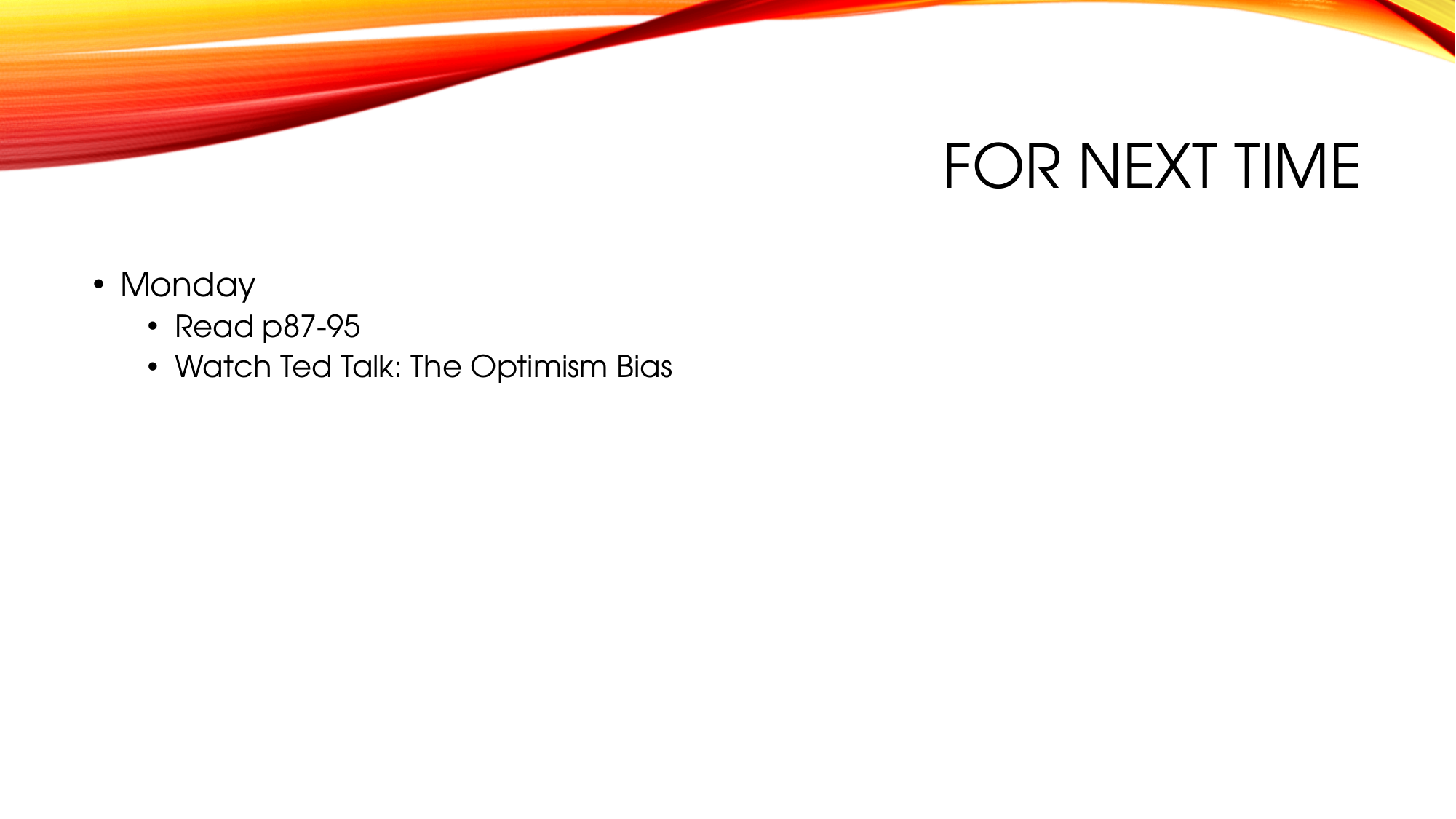

# For Next Time
Monday
Read p87-95
Watch Ted Talk: The Optimism Bias